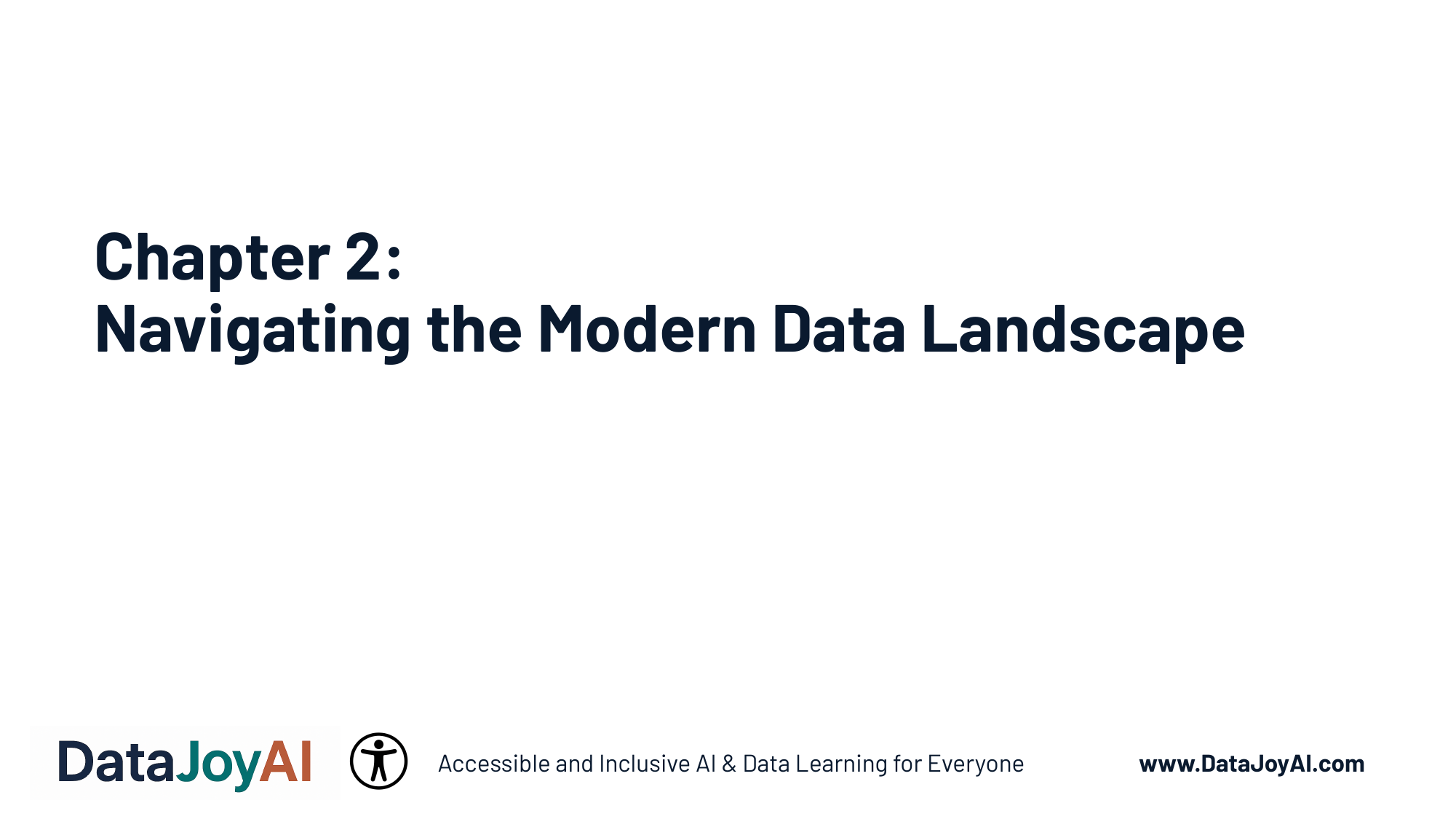

# Chapter 2: Navigating the Modern Data Landscape